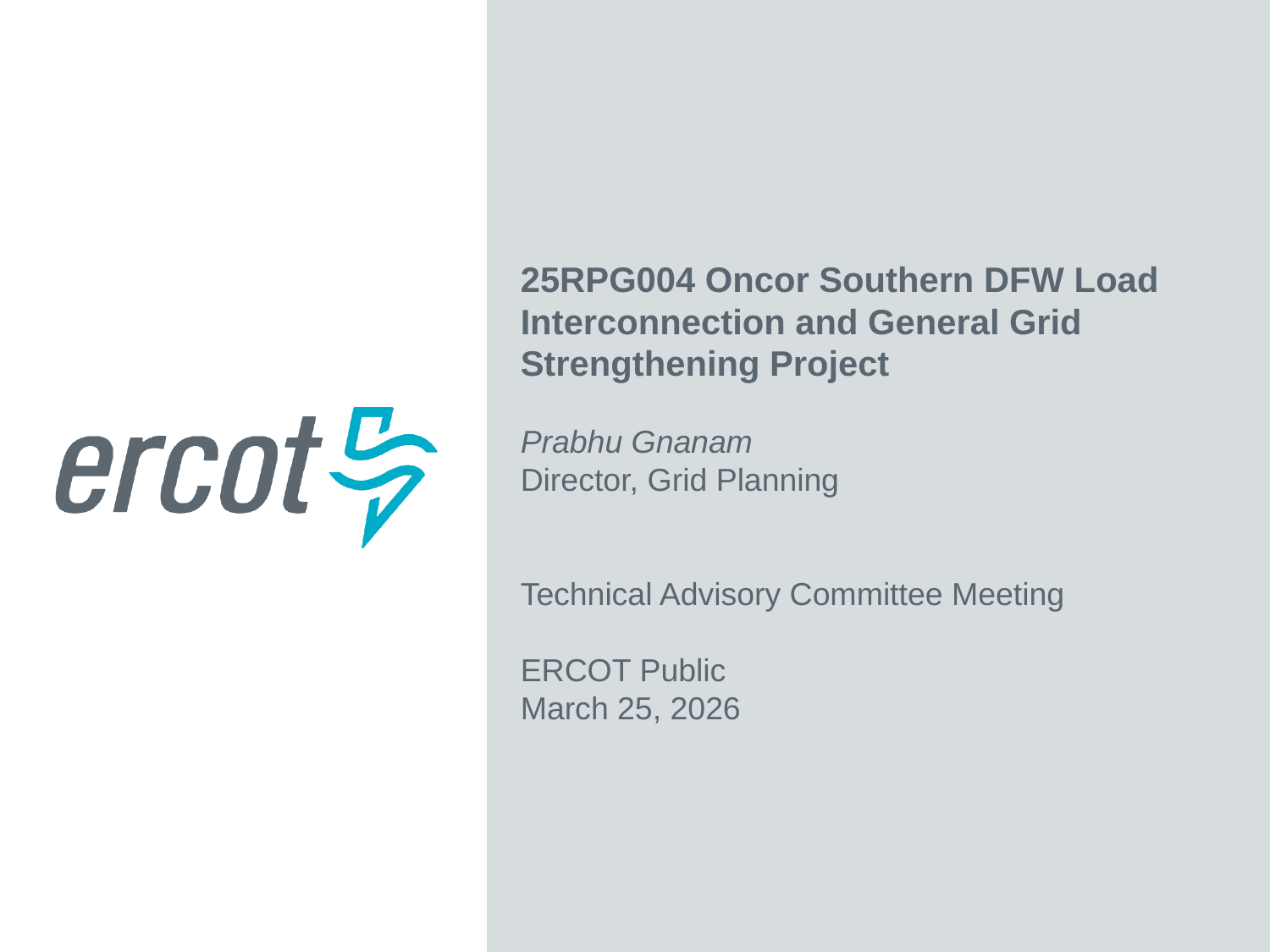

25RPG004 Oncor Southern DFW Load Interconnection and General Grid Strengthening Project

Prabhu Gnanam
Director, Grid Planning

Technical Advisory Committee Meeting

ERCOT Public
March 25, 2026